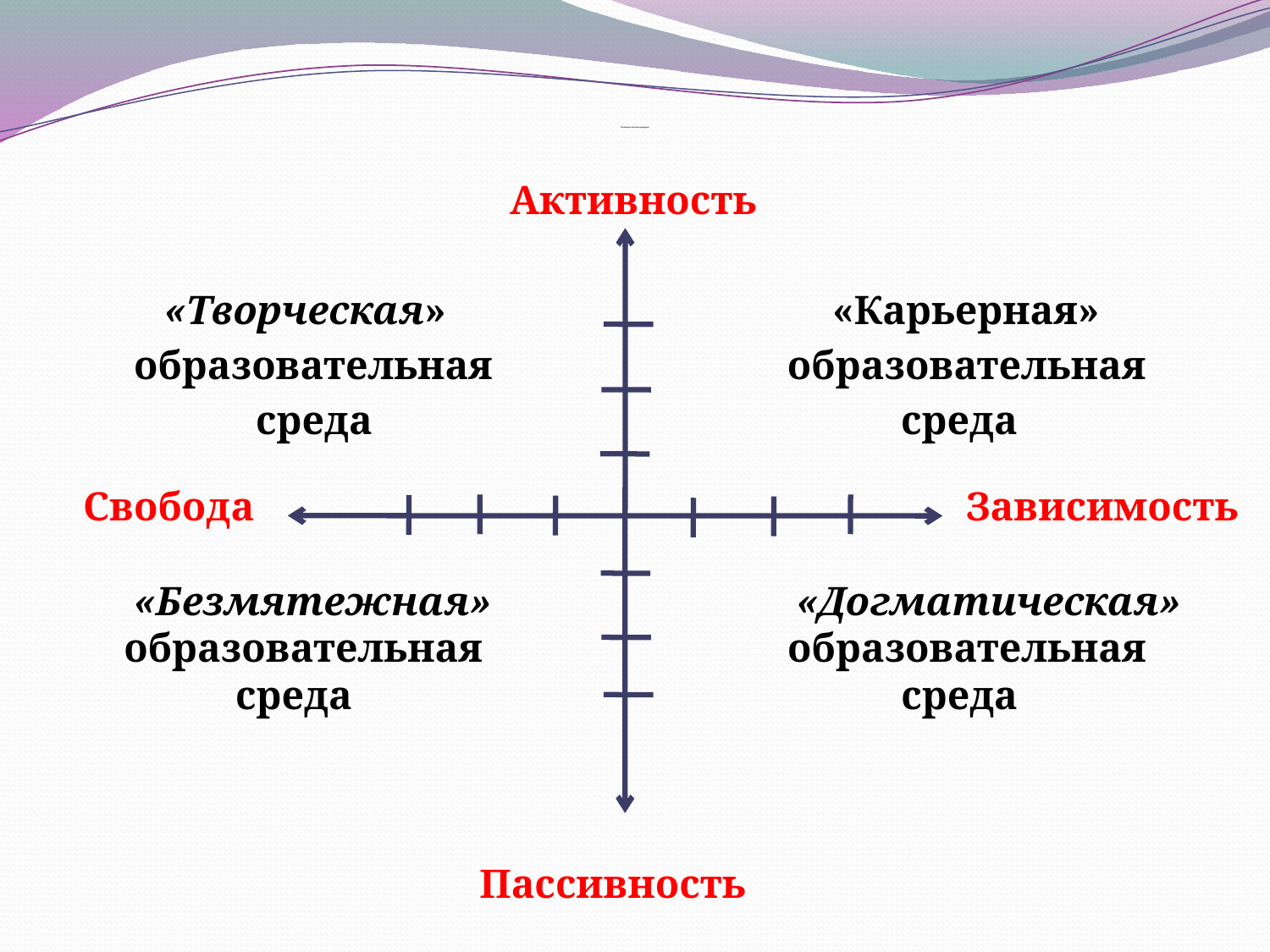

# Построение системы координат
                                              Активность

            «Творческая»                                      «Карьерная»
         образовательная                             образовательная
                     среда                                                    среда

    Свобода                                                                      Зависимость

         «Безмятежная»                              «Догматическая»
        образовательная                              образовательная
                   среда                                                      среда

                                           Пассивность